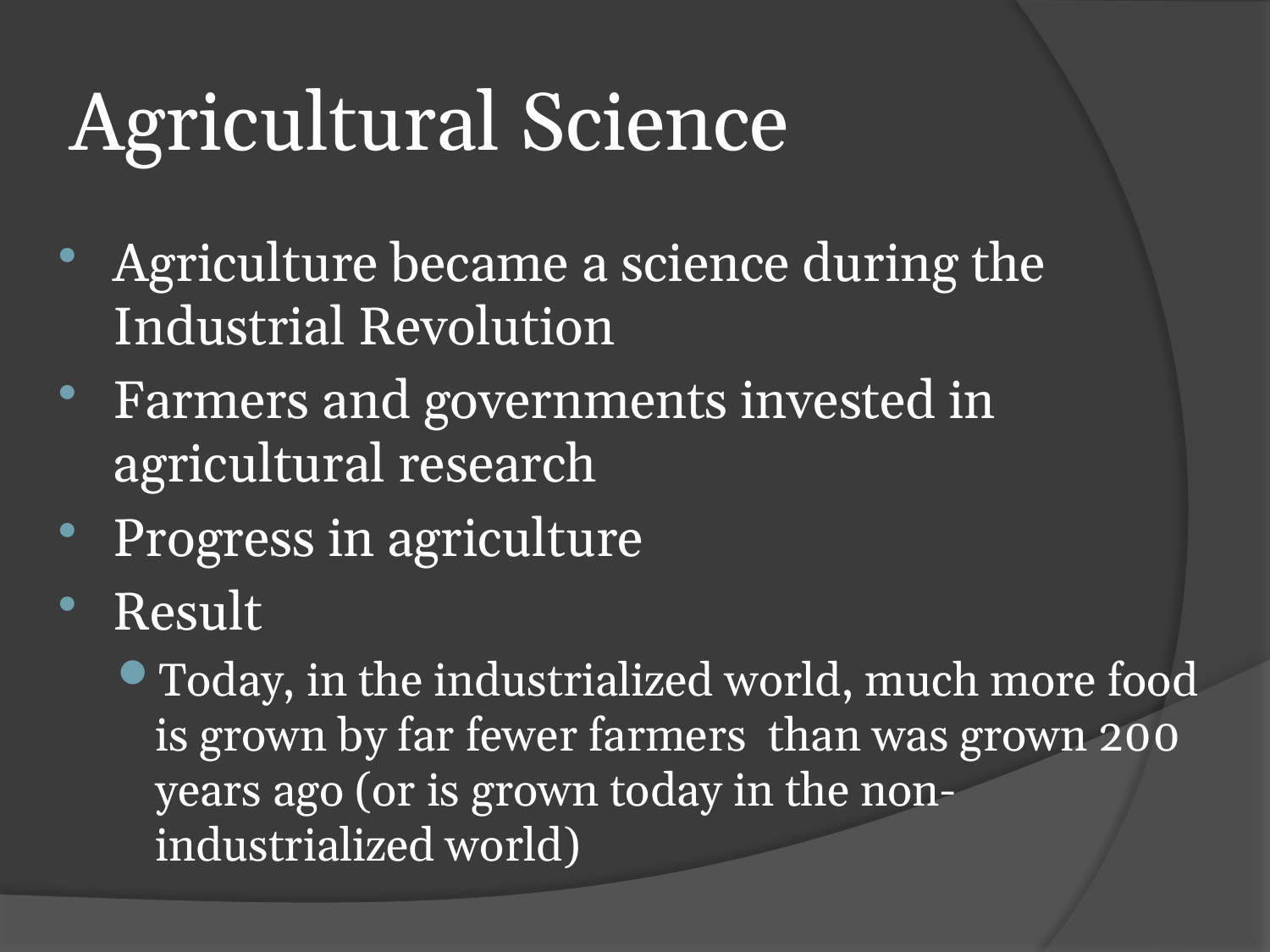

# Agricultural Science
Agriculture became a science during the Industrial Revolution
Farmers and governments invested in agricultural research
Progress in agriculture
Result
Today, in the industrialized world, much more food is grown by far fewer farmers  than was grown 200 years ago (or is grown today in the non-industrialized world)